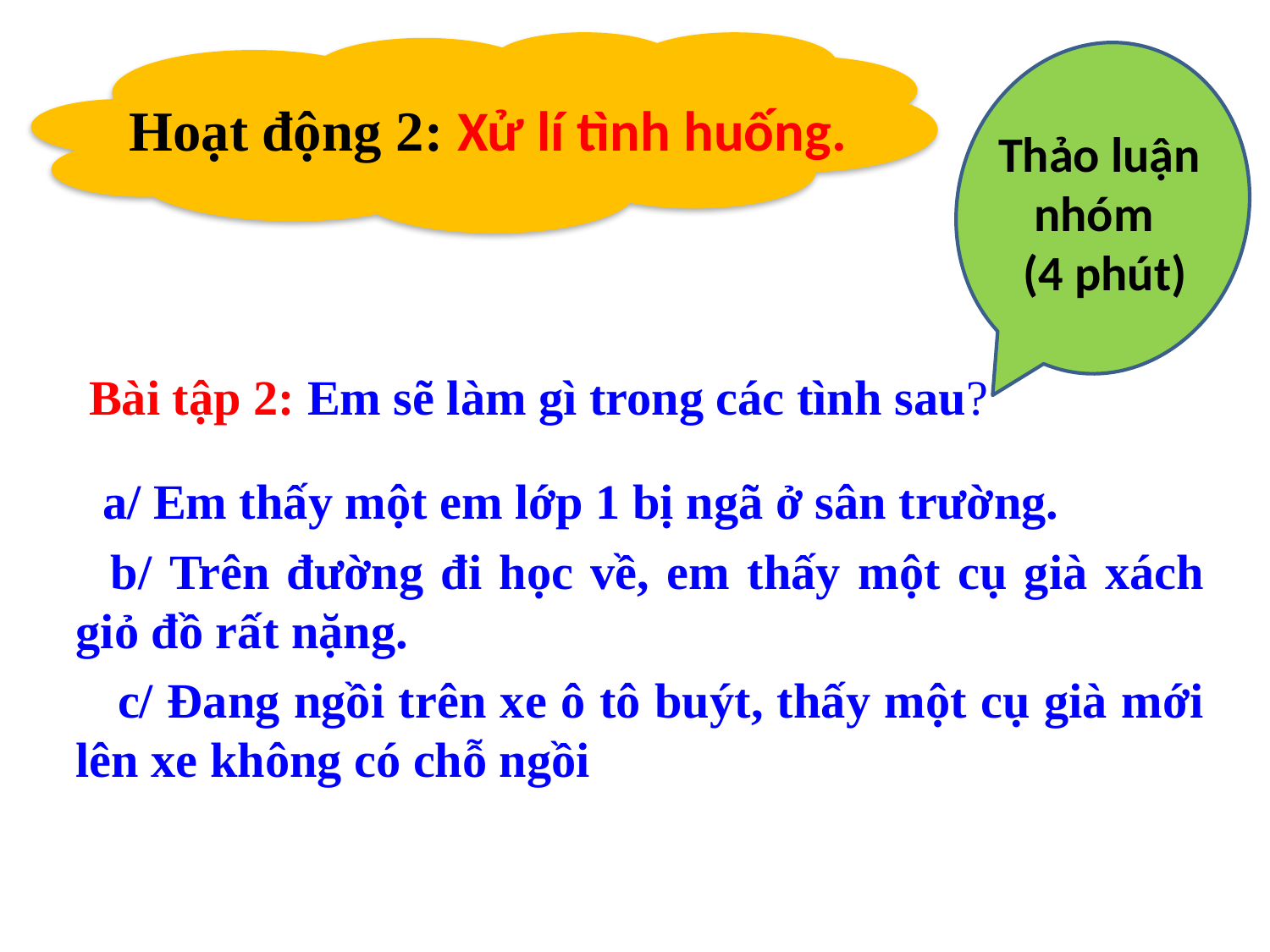

Hoạt động 2: Xử lí tình huống.

Thảo luận nhóm
 (4 phút)
Bài tập 2: Em sẽ làm gì trong các tình sau?
   a/ Em thấy một em lớp 1 bị ngã ở sân trường.
  b/ Trên đường đi học về, em thấy một cụ già xách giỏ đồ rất nặng.
   c/ Đang ngồi trên xe ô tô buýt, thấy một cụ già mới lên xe không có chỗ ngồi